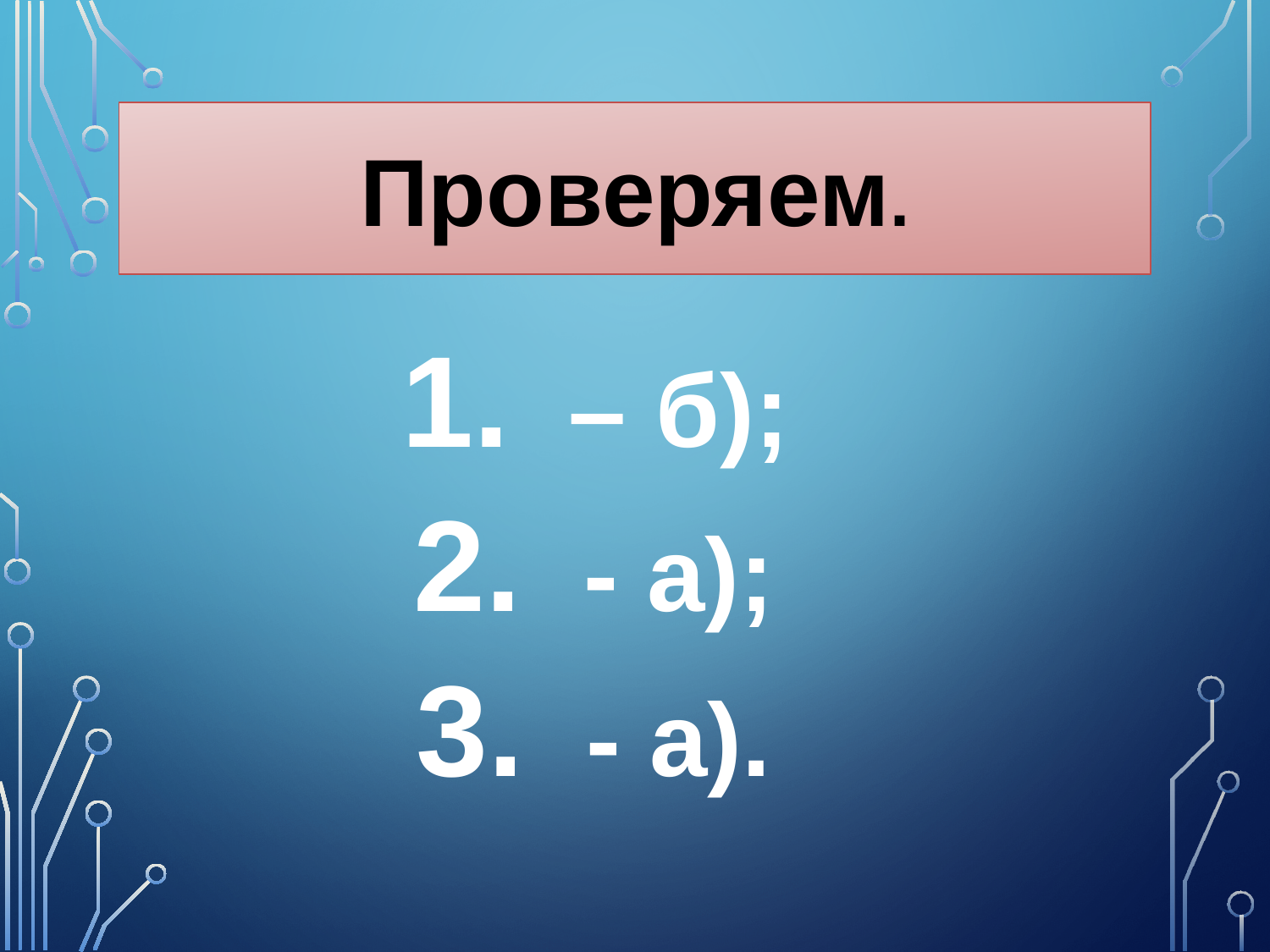

# Проверяем.
– б);
- а);
- а).